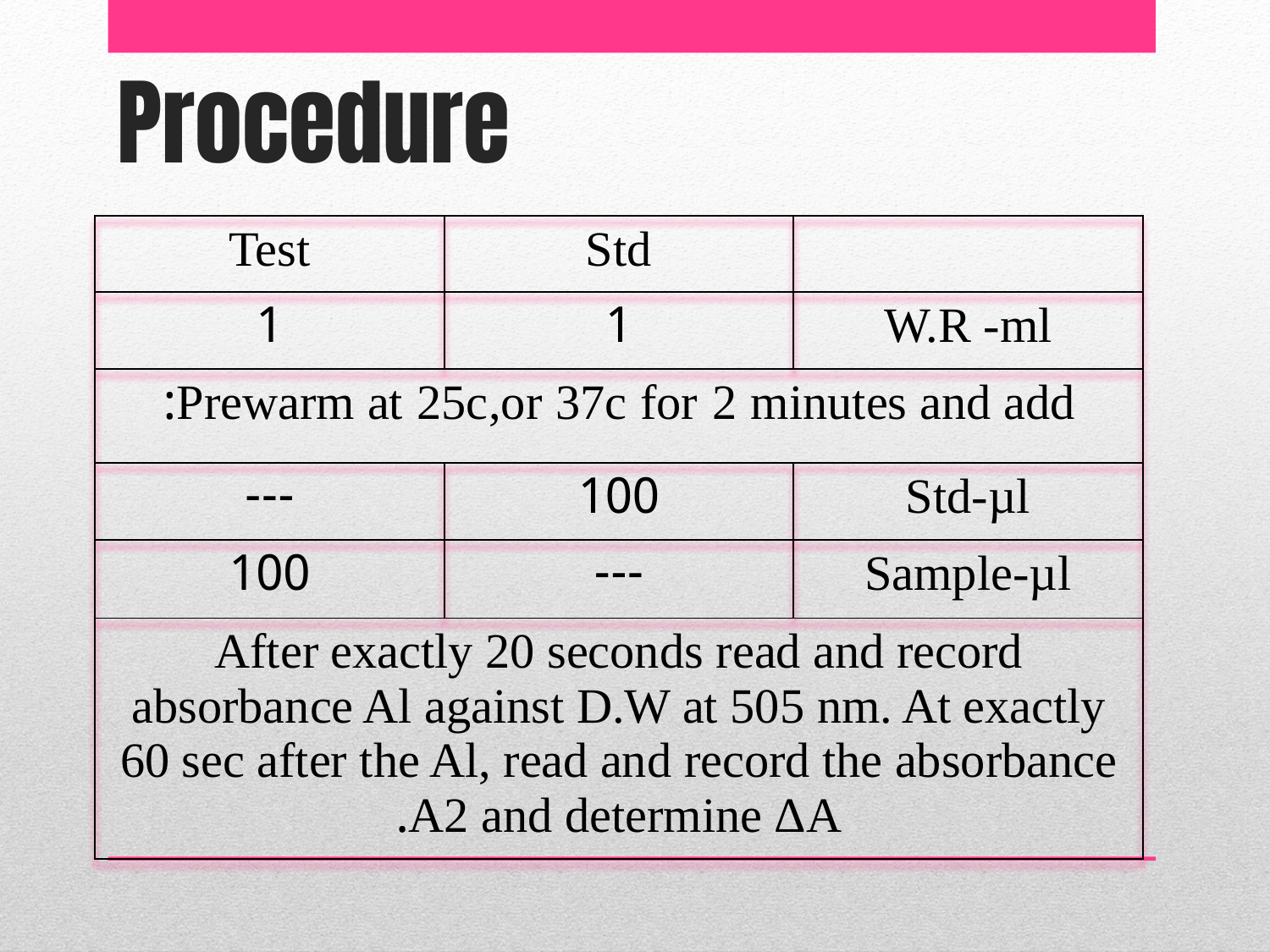

# Procedure
| Test | Std |  |
| --- | --- | --- |
| 1 | 1 | W.R -ml |
| Prewarm at 25c,or 37c for 2 minutes and add: |  |  |
| --- | 100 | Std-µl |
| 100 | --- | Sample-µl |
| After exactly 20 seconds read and record absorbance Al against D.W at 505 nm. At exactly 60 sec after the Al, read and record the absorbance A2 and determine ΔA. |  |  |